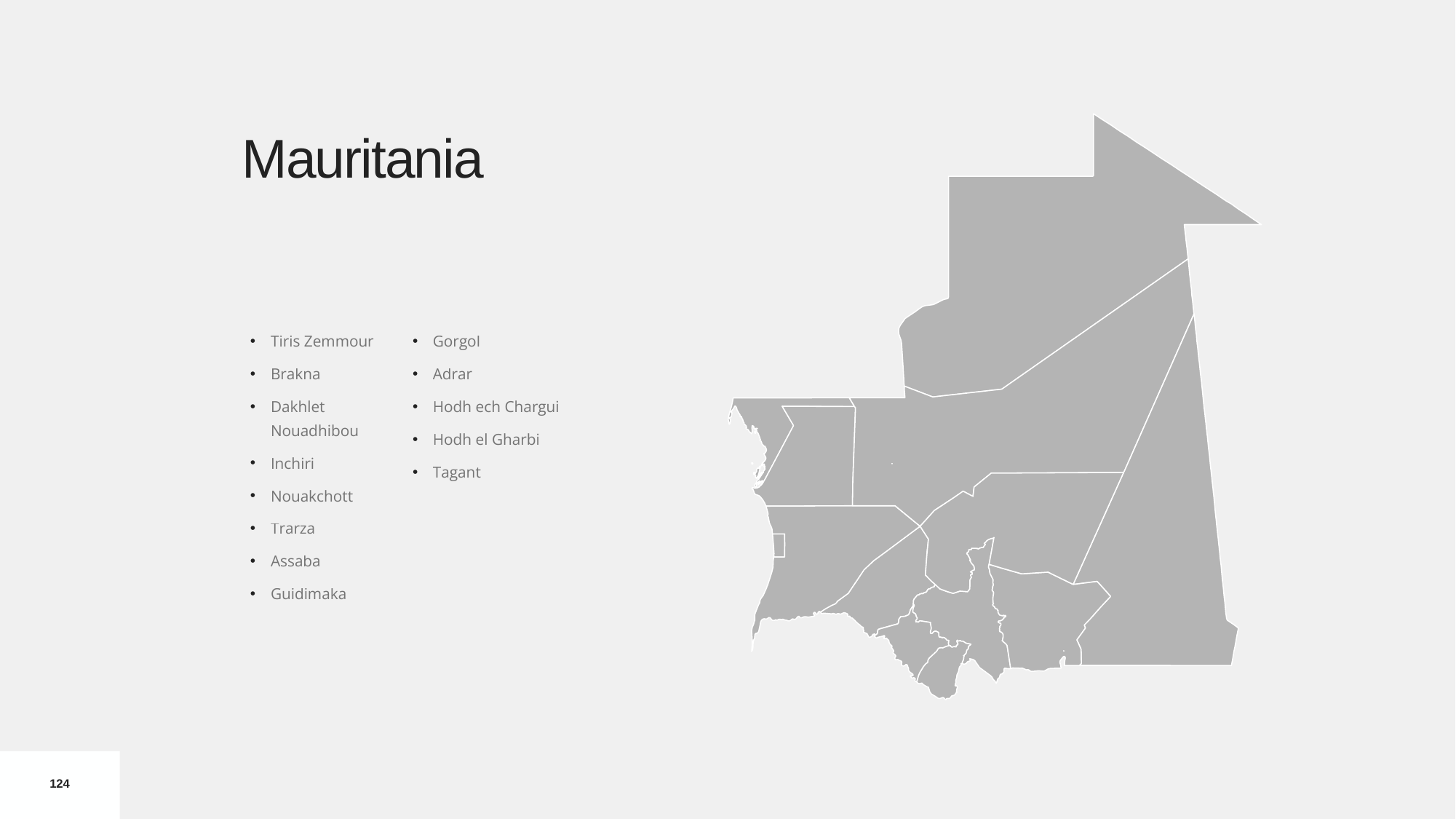

# Mauritania

Tiris Zemmour
Brakna
Dakhlet Nouadhibou
Inchiri
Nouakchott
Trarza
Assaba
Guidimaka
Gorgol
Adrar
Hodh ech Chargui
Hodh el Gharbi
Tagant